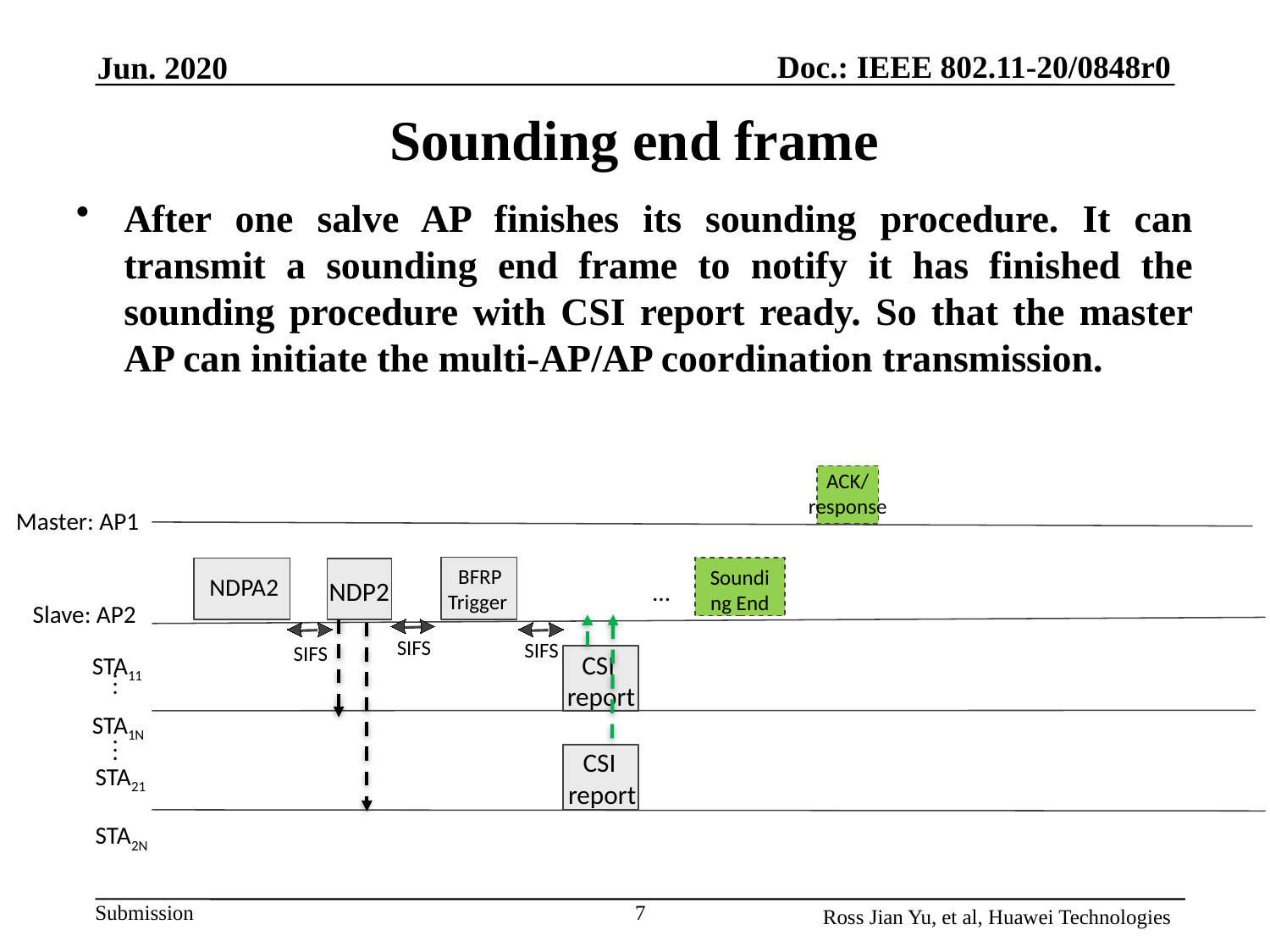

# Sounding end frame
After one salve AP finishes its sounding procedure. It can transmit a sounding end frame to notify it has finished the sounding procedure with CSI report ready. So that the master AP can initiate the multi-AP/AP coordination transmission.

ACK/
response
  Master: AP1

Sounding End

BFRP
Trigger
NDPA2
NDP2
…
Slave: AP2

SIFS
SIFS
SIFS

CSI
report
STA11

STA1N
…

…

CSI
report
STA21

STA2N

7